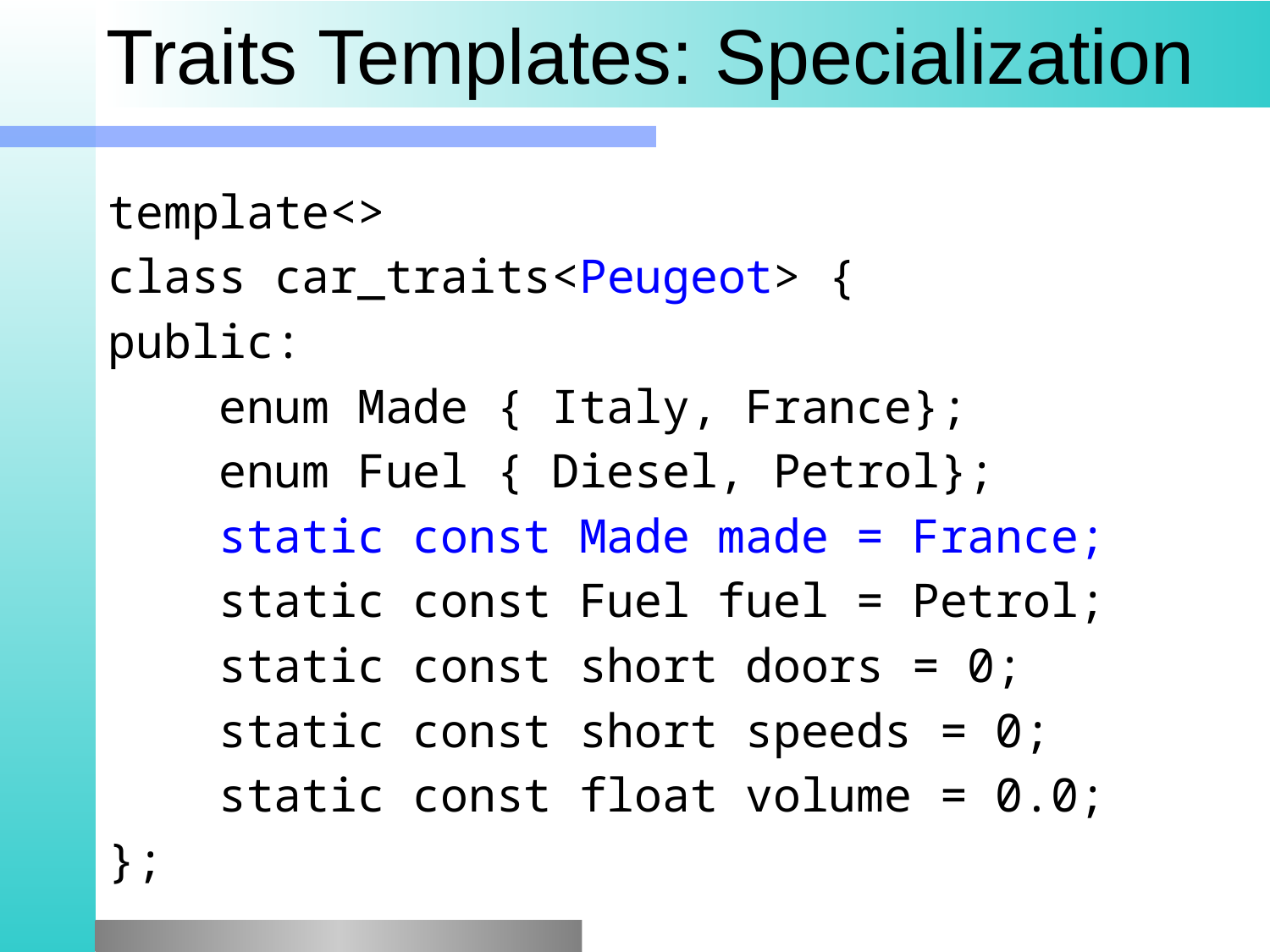

# Traits Templates: Specialization
template<>
class car_traits<Peugeot> {
public:
    enum Made { Italy, France};
    enum Fuel { Diesel, Petrol};
    static const Made made = France;
    static const Fuel fuel = Petrol;
    static const short doors = 0;
    static const short speeds = 0;
    static const float volume = 0.0;
};